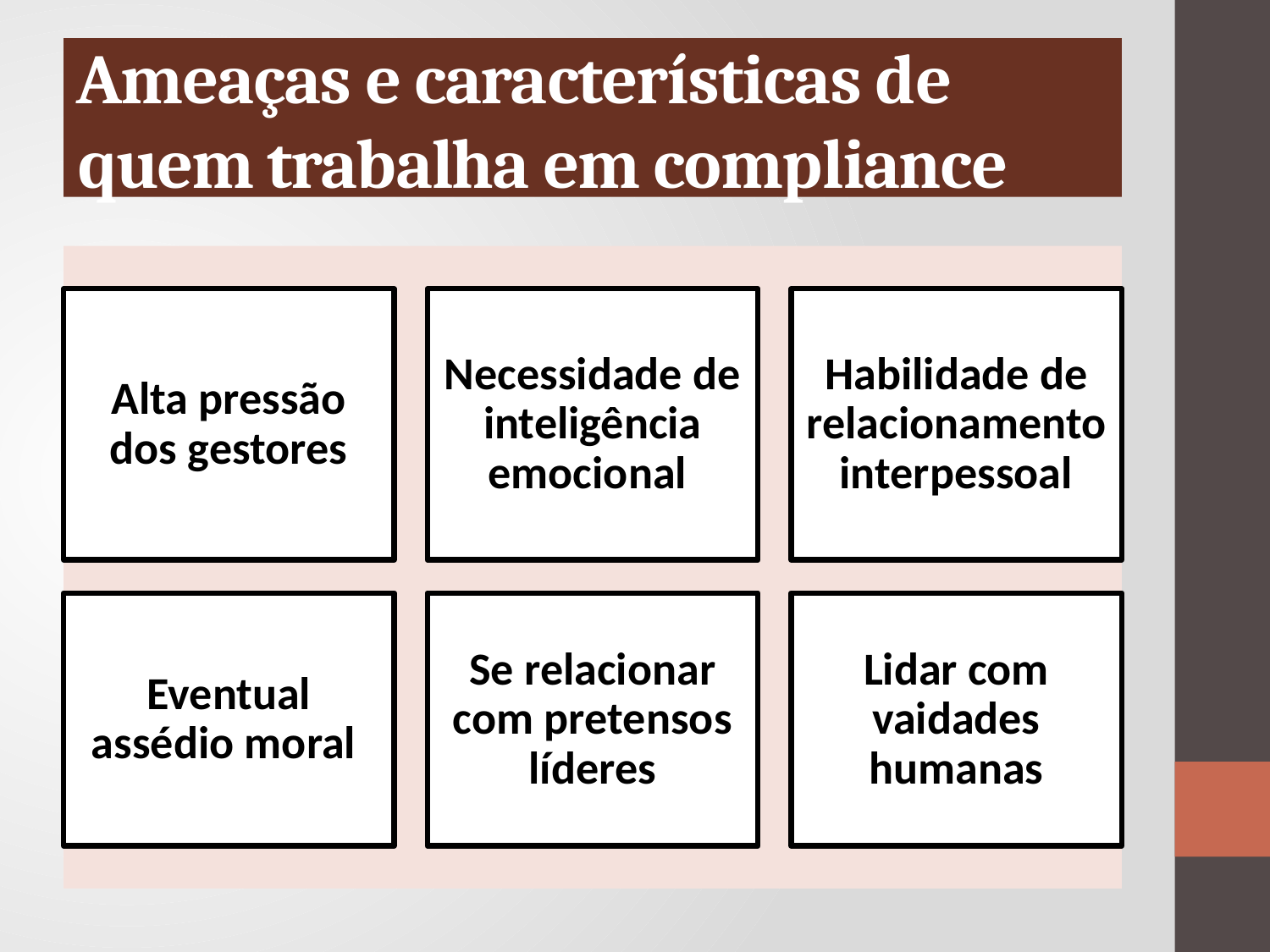

# Ameaças e características de quem trabalha em compliance
Alta pressão dos gestores
Necessidade de inteligência emocional
Habilidade de relacionamento interpessoal
Eventual assédio moral
Se relacionar com pretensos líderes
Lidar com vaidades humanas